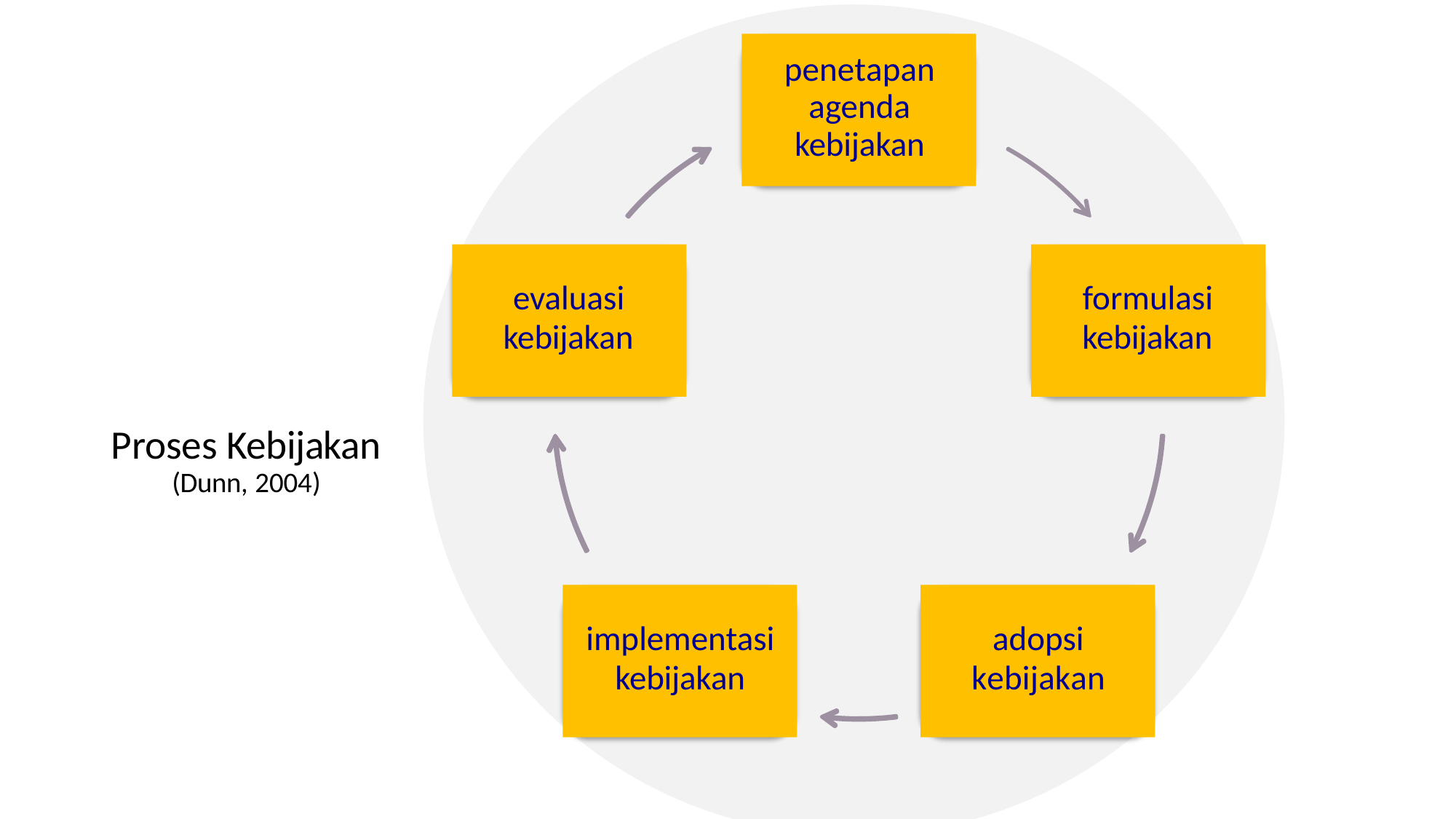

penetapan  agenda  kebijakan

evaluasi
kebijakan
formulasi
kebijakan
# Proses Kebijakan (Dunn, 2004)

implementasi
kebijakan
adopsi
kebijakan